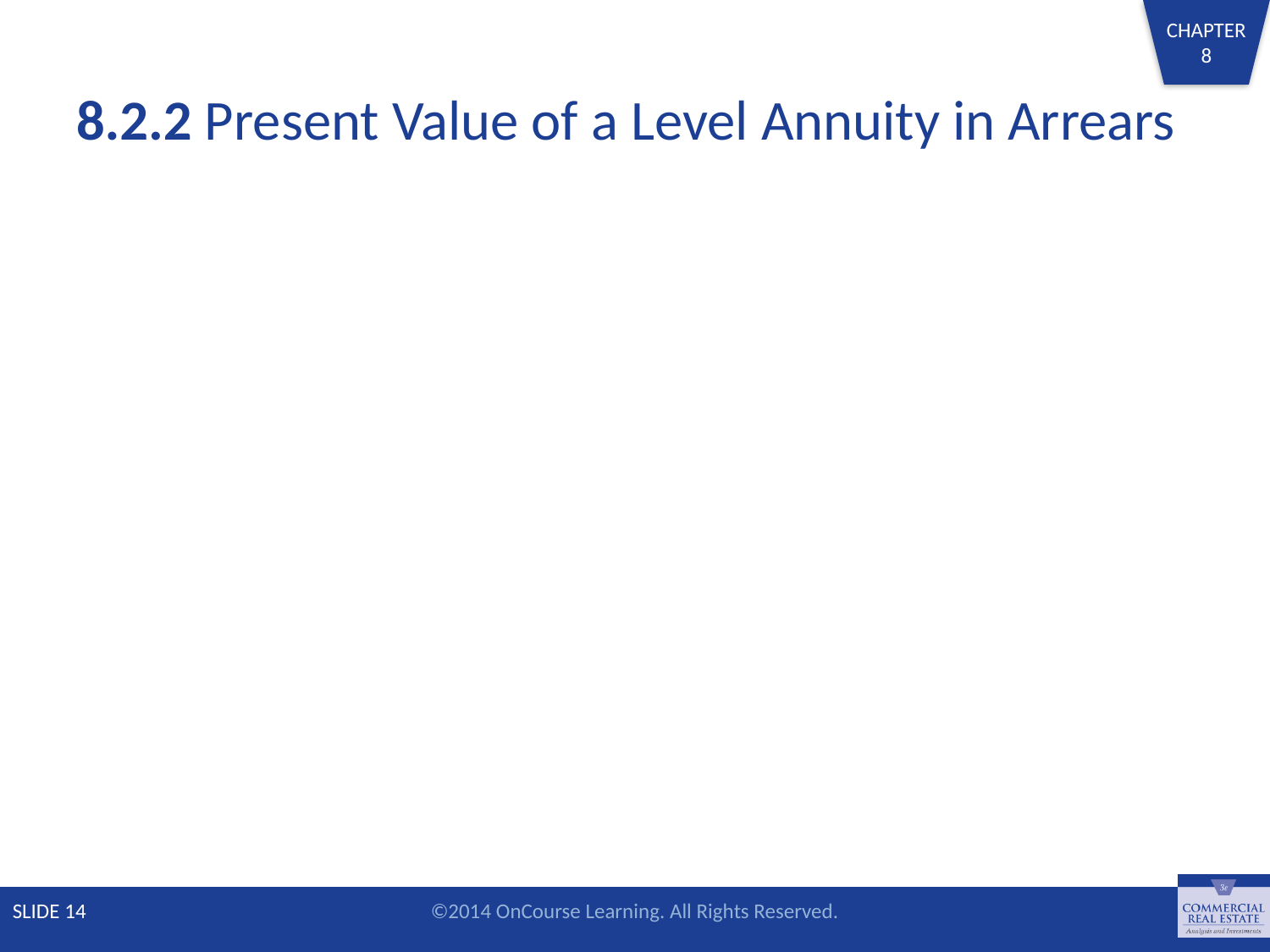

# 8.2.2 Present Value of a Level Annuity in Arrears

SLIDE 14